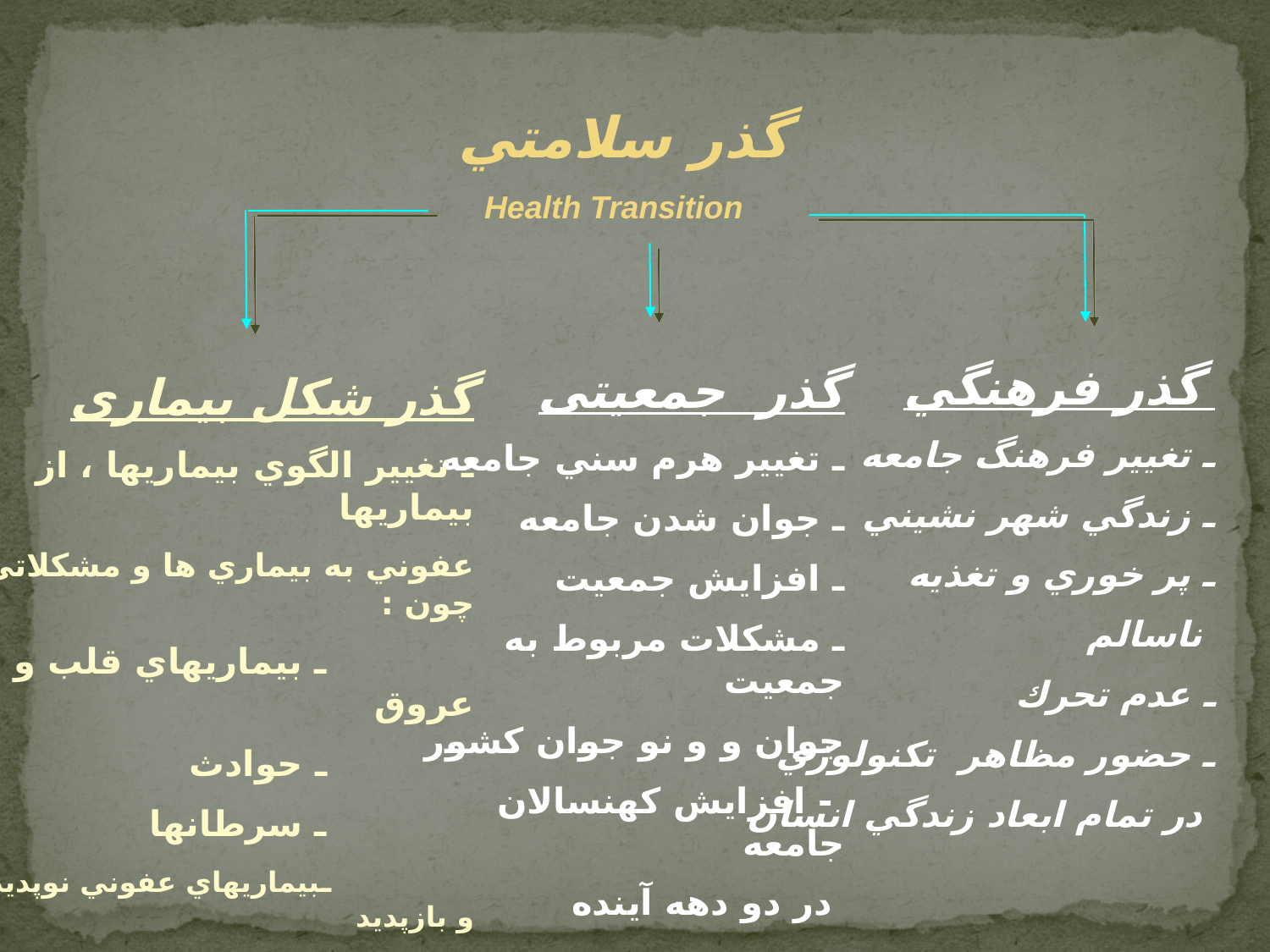

گذر سلامتي
Health Transition

 گذر فرهنگي
ـ تغيير فرهنگ جامعه
ـ زندگي شهر نشيني
ـ پر خوري و تغذيه
 ناسالم
ـ عدم تحرك
ـ حضور مظاهر  تكنولوژي
 در تمام ابعاد زندگي انسان

گذر  جمعیتی
ـ تغيير هرم سني جامعه
ـ جوان شدن جامعه
ـ افزايش جمعيت
ـ مشكلات مربوط به جمعيت
جوان و و نو جوان كشور
 - افزايش كهنسالان جامعه
 در دو دهه آينده

گذر شکل بیماری
ـ تغيير الگوي بيماريها ، از بيماريها
عفوني به بيماري ها و مشكلاتي چون :
            ـ بيماريهاي قلب و عروق
            ـ حوادث
            ـ سرطانها
             ـبيماريهاي عفوني نوپديد و بازپديد
            ـ بيماريهاي رواني